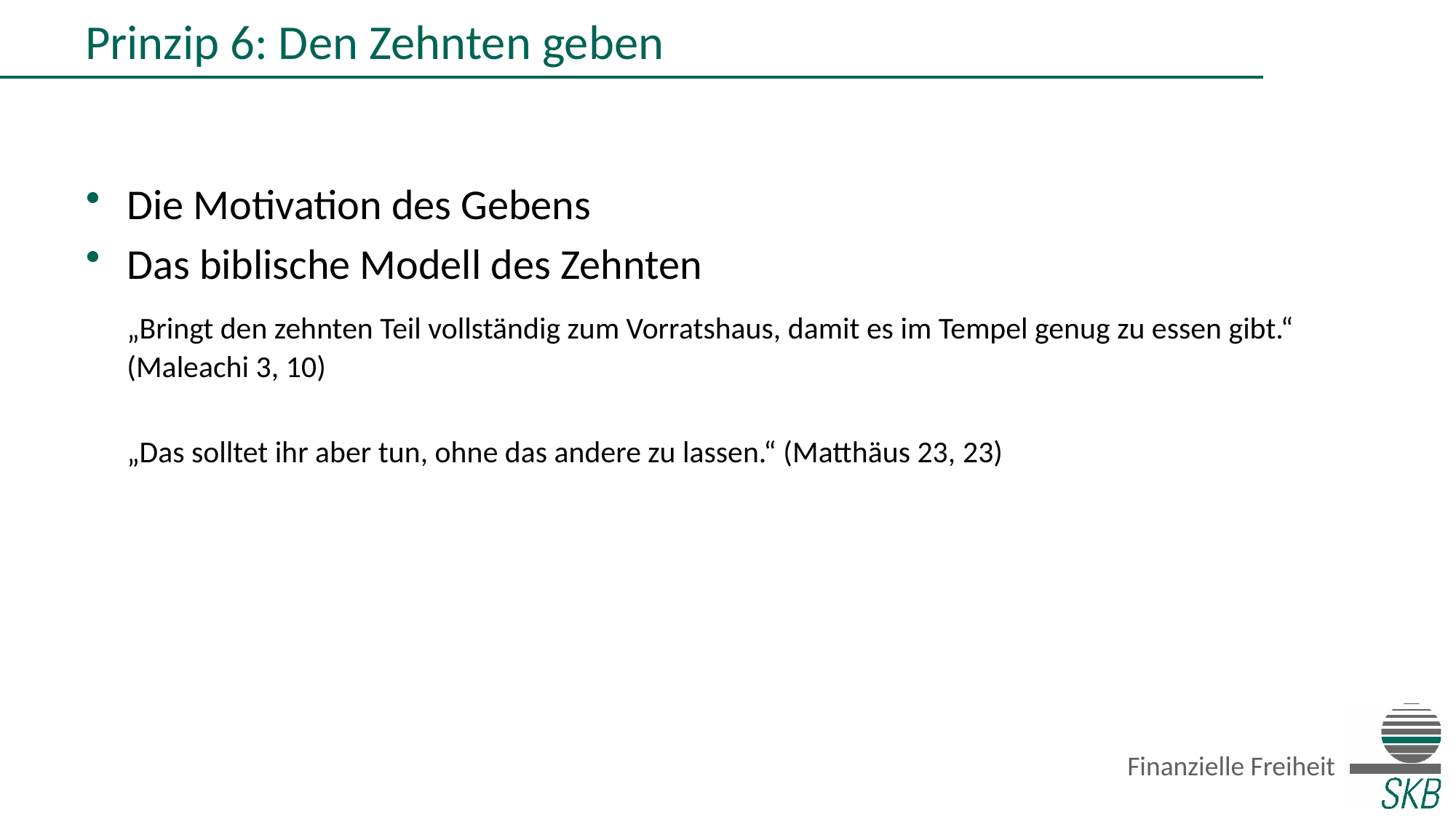

Prinzip 6: Den Zehnten geben
Die Motivation des Gebens
Das biblische Modell des Zehnten
	„Bringt den zehnten Teil vollständig zum Vorratshaus, damit es im Tempel genug zu essen gibt.“ (Maleachi 3, 10)

	„Das solltet ihr aber tun, ohne das andere zu lassen.“ (Matthäus 23, 23)